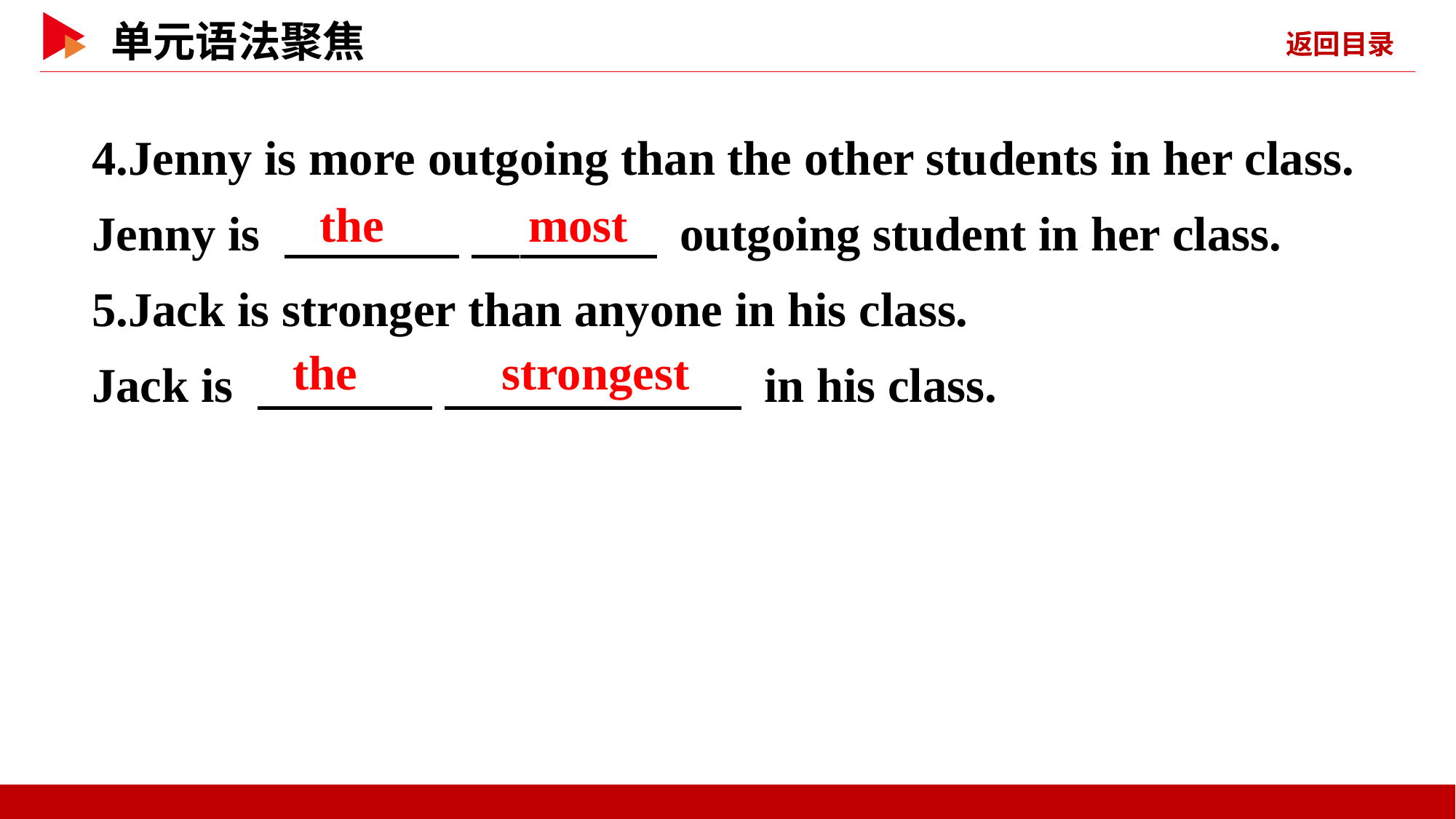

4.Jenny is more outgoing than the other students in her class.
Jenny is 　       　 　        　 outgoing student in her class.
5.Jack is stronger than anyone in his class.
Jack is 　       　 　                  　 in his class.
the 　 　most
the 　 　strongest